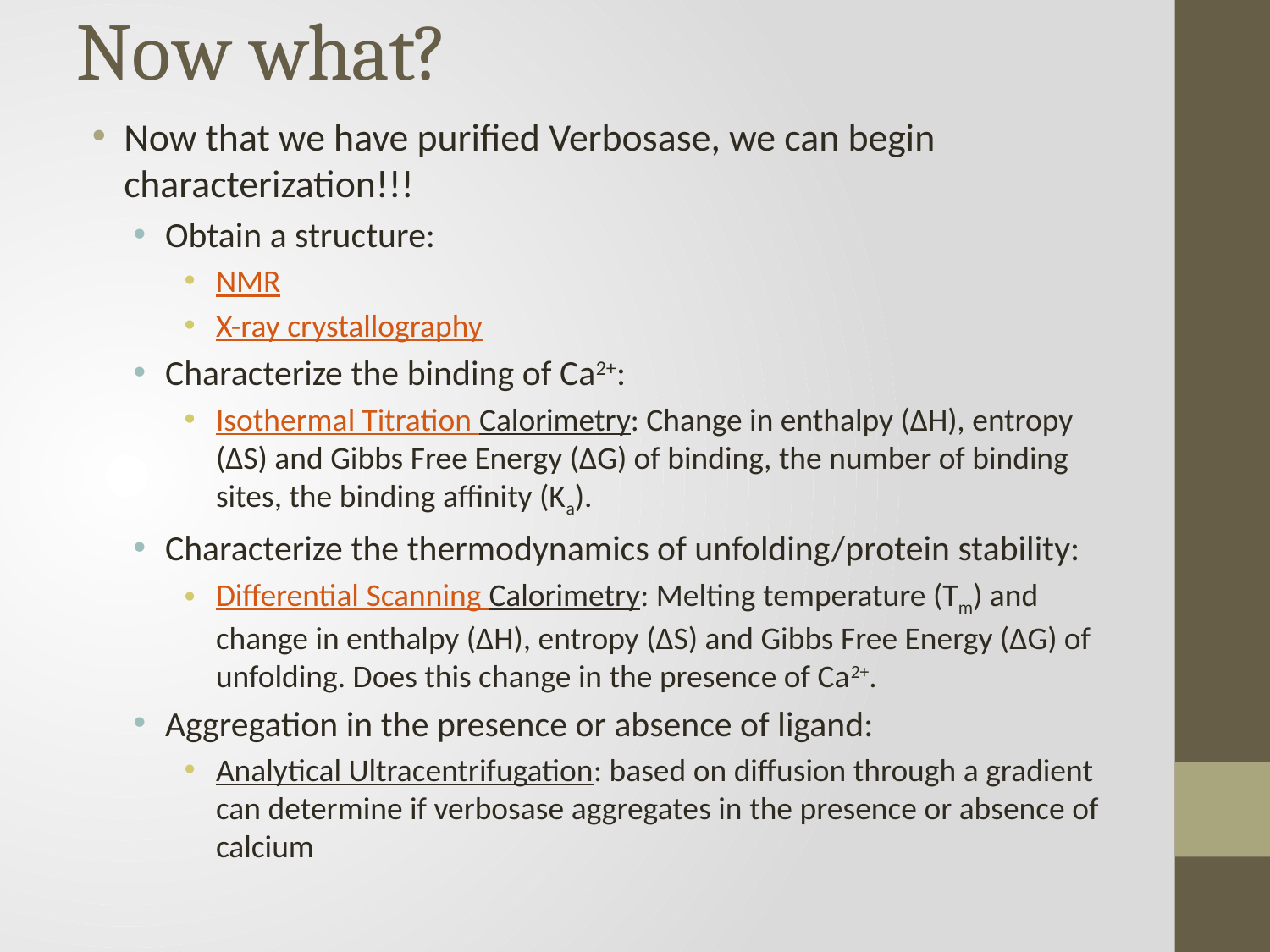

# Now what?
Now that we have purified Verbosase, we can begin characterization!!!
Obtain a structure:
NMR
X-ray crystallography
Characterize the binding of Ca2+:
Isothermal Titration Calorimetry: Change in enthalpy (∆H), entropy (∆S) and Gibbs Free Energy (∆G) of binding, the number of binding sites, the binding affinity (Ka).
Characterize the thermodynamics of unfolding/protein stability:
Differential Scanning Calorimetry: Melting temperature (Tm) and change in enthalpy (∆H), entropy (∆S) and Gibbs Free Energy (∆G) of unfolding. Does this change in the presence of Ca2+.
Aggregation in the presence or absence of ligand:
Analytical Ultracentrifugation: based on diffusion through a gradient can determine if verbosase aggregates in the presence or absence of calcium